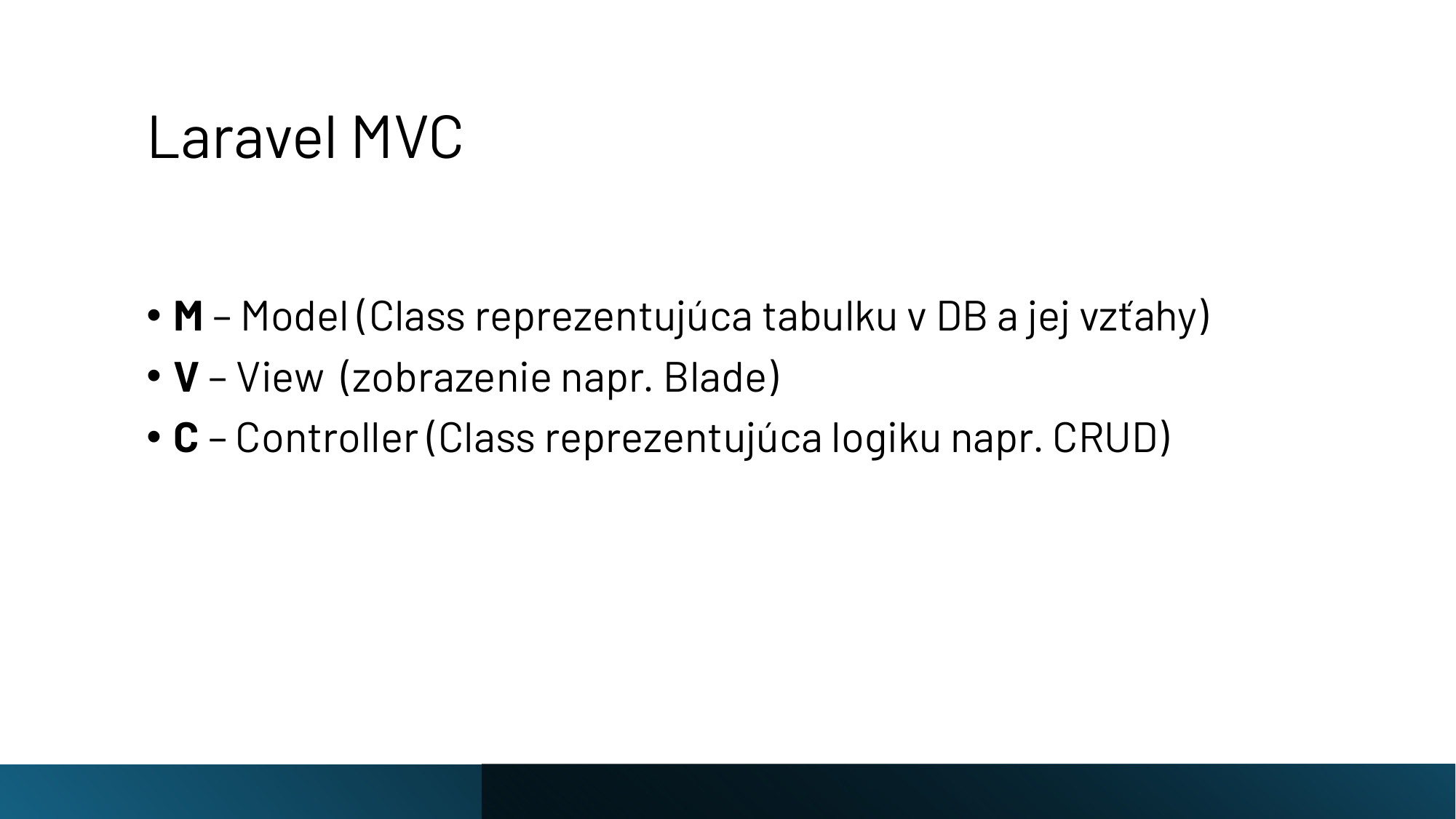

# Laravel MVC
M – Model (Class reprezentujúca tabulku v DB a jej vzťahy)
V – View  (zobrazenie napr. Blade)
C – Controller (Class reprezentujúca logiku napr. CRUD)